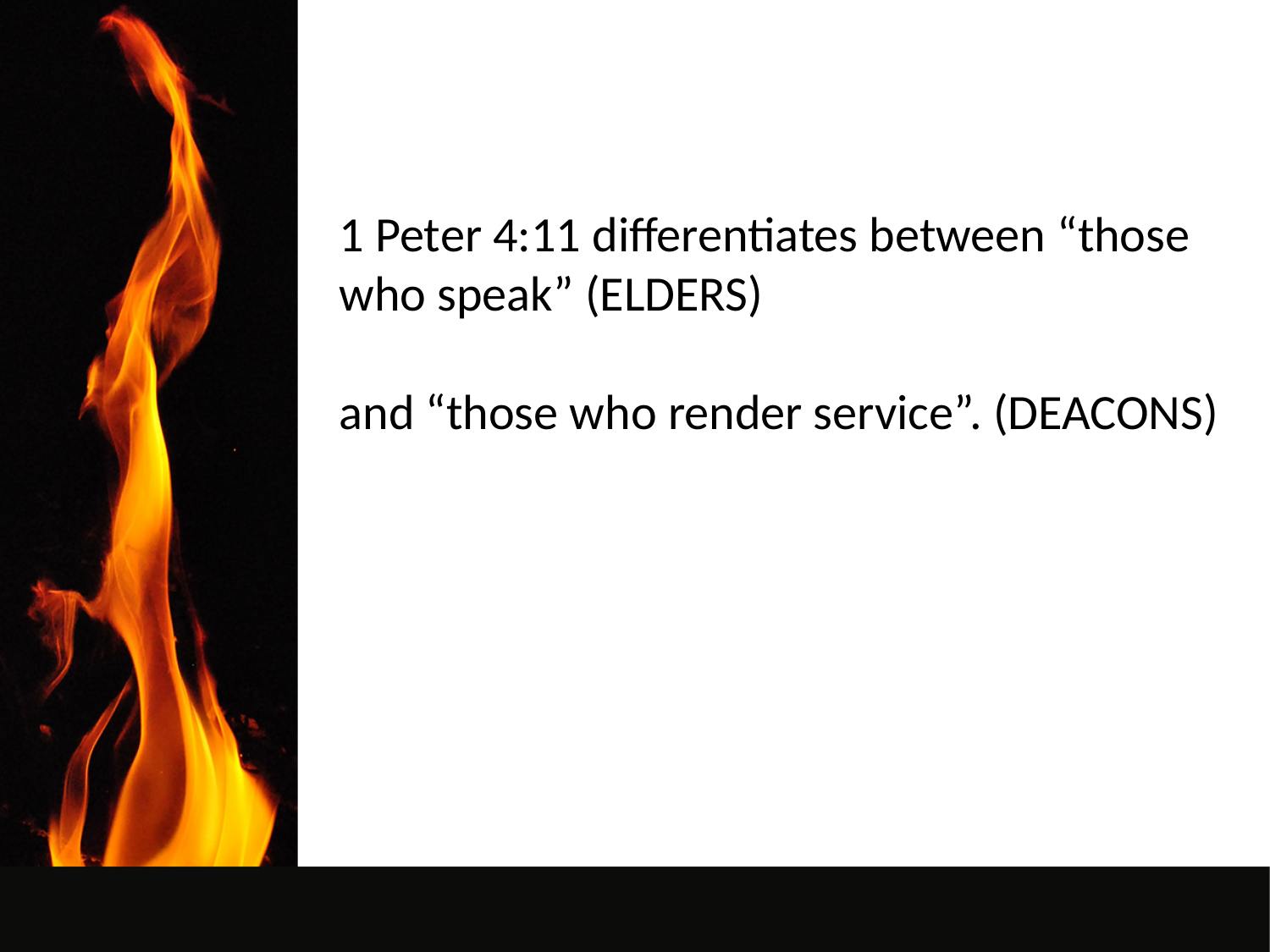

1 Peter 4:11 differentiates between “those who speak” (ELDERS)

and “those who render service”. (DEACONS)